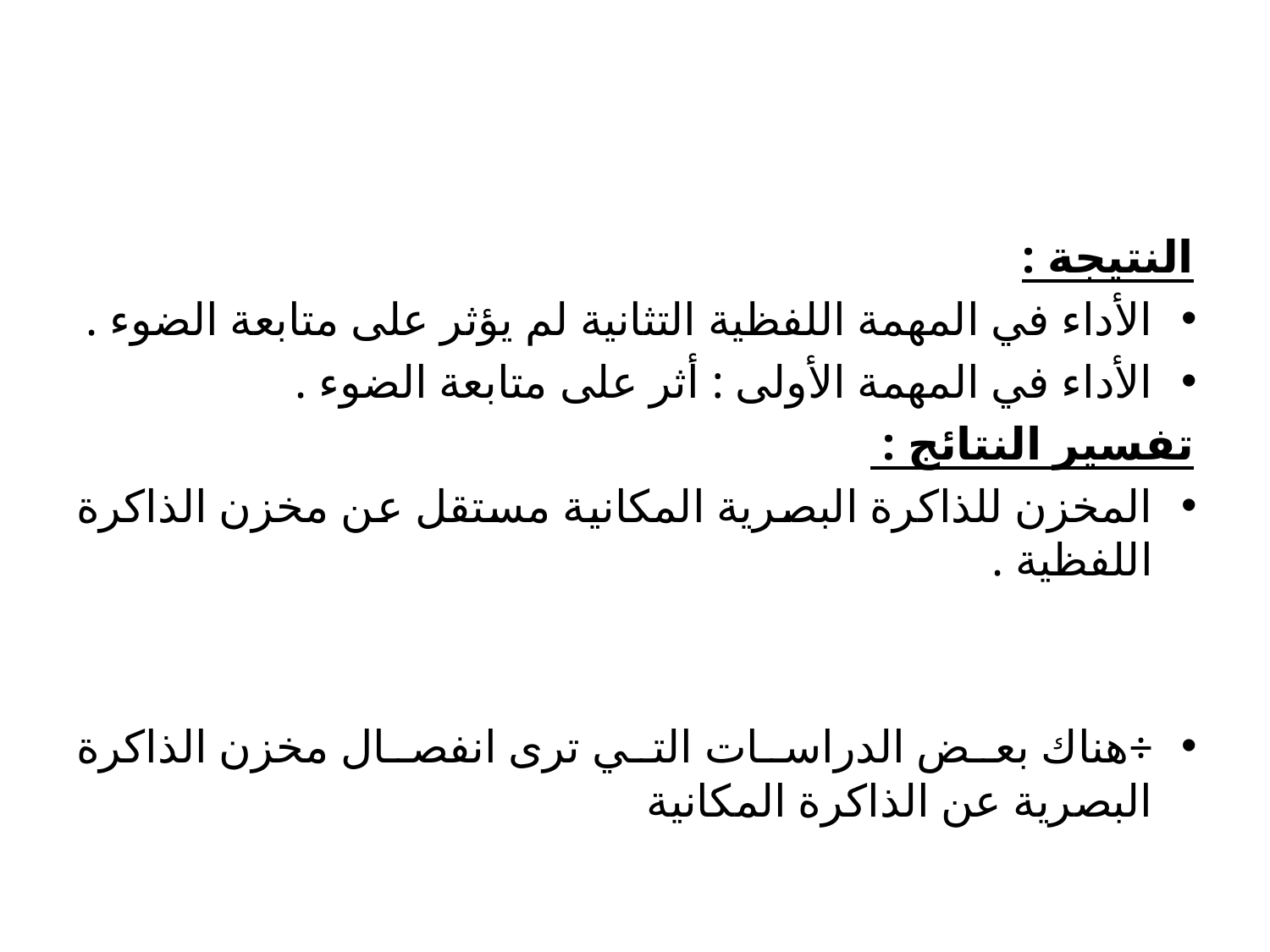

#
النتيجة :
الأداء في المهمة اللفظية التثانية لم يؤثر على متابعة الضوء .
الأداء في المهمة الأولى : أثر على متابعة الضوء .
تفسير النتائج :
المخزن للذاكرة البصرية المكانية مستقل عن مخزن الذاكرة اللفظية .

÷هناك بعض الدراسات التي ترى انفصال مخزن الذاكرة البصرية عن الذاكرة المكانية